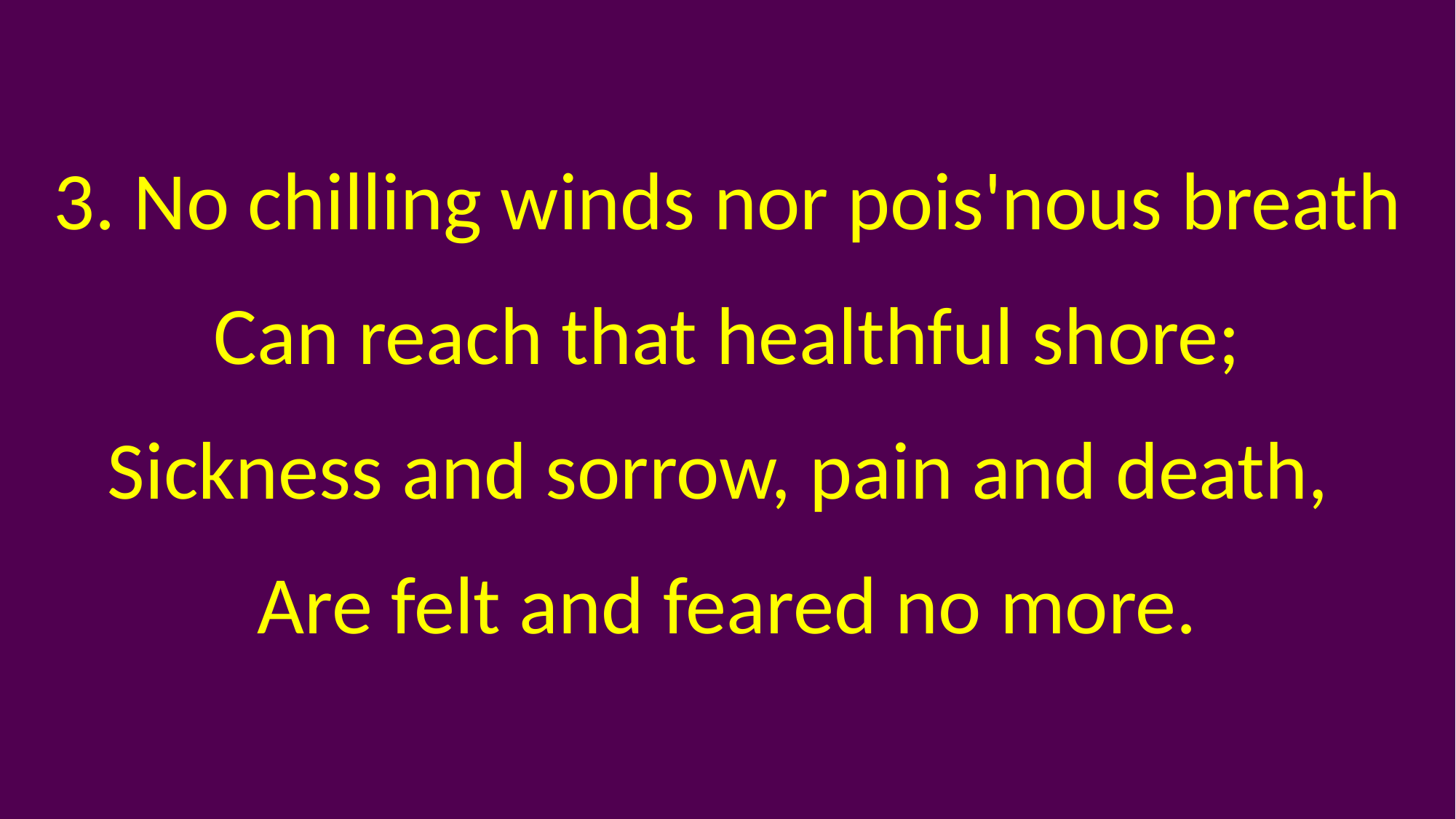

3. No chilling winds nor pois'nous breath
 Can reach that healthful shore;
Sickness and sorrow, pain and death,
Are felt and feared no more.